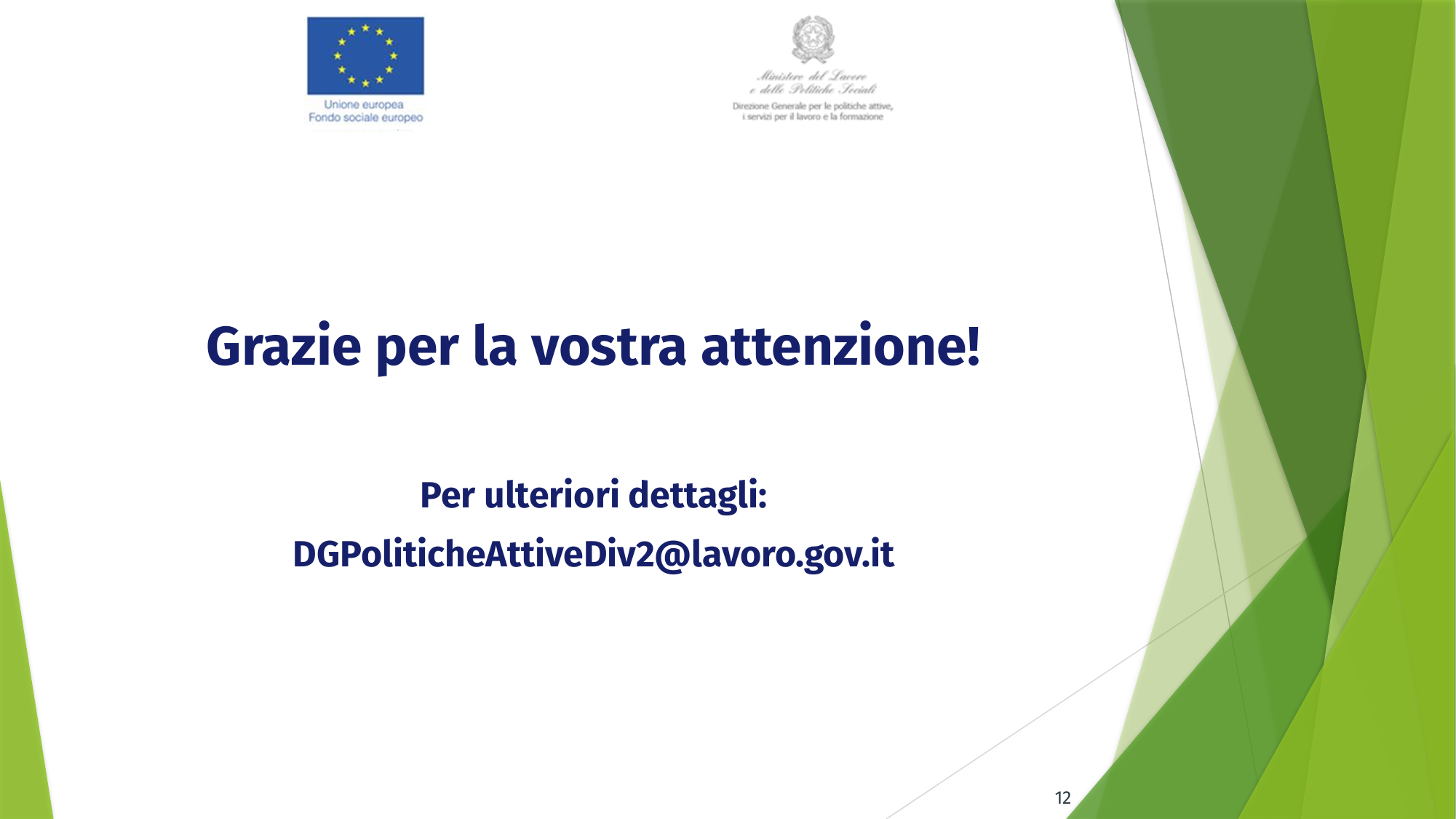

Grazie per la vostra attenzione!

Per ulteriori dettagli:
DGPoliticheAttiveDiv2@lavoro.gov.it